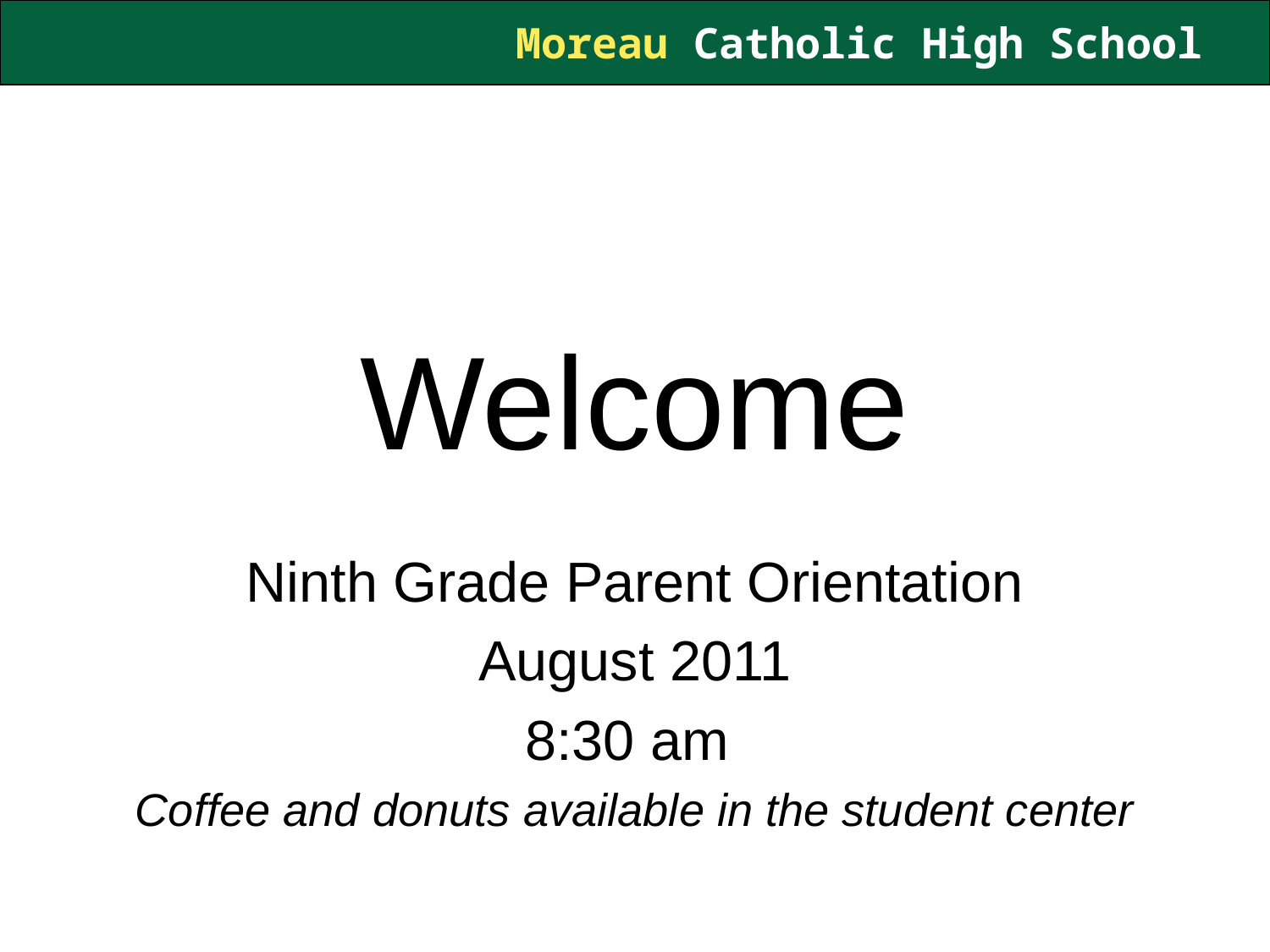

# Welcome
Ninth Grade Parent Orientation
August 2011
8:30 am
Coffee and donuts available in the student center